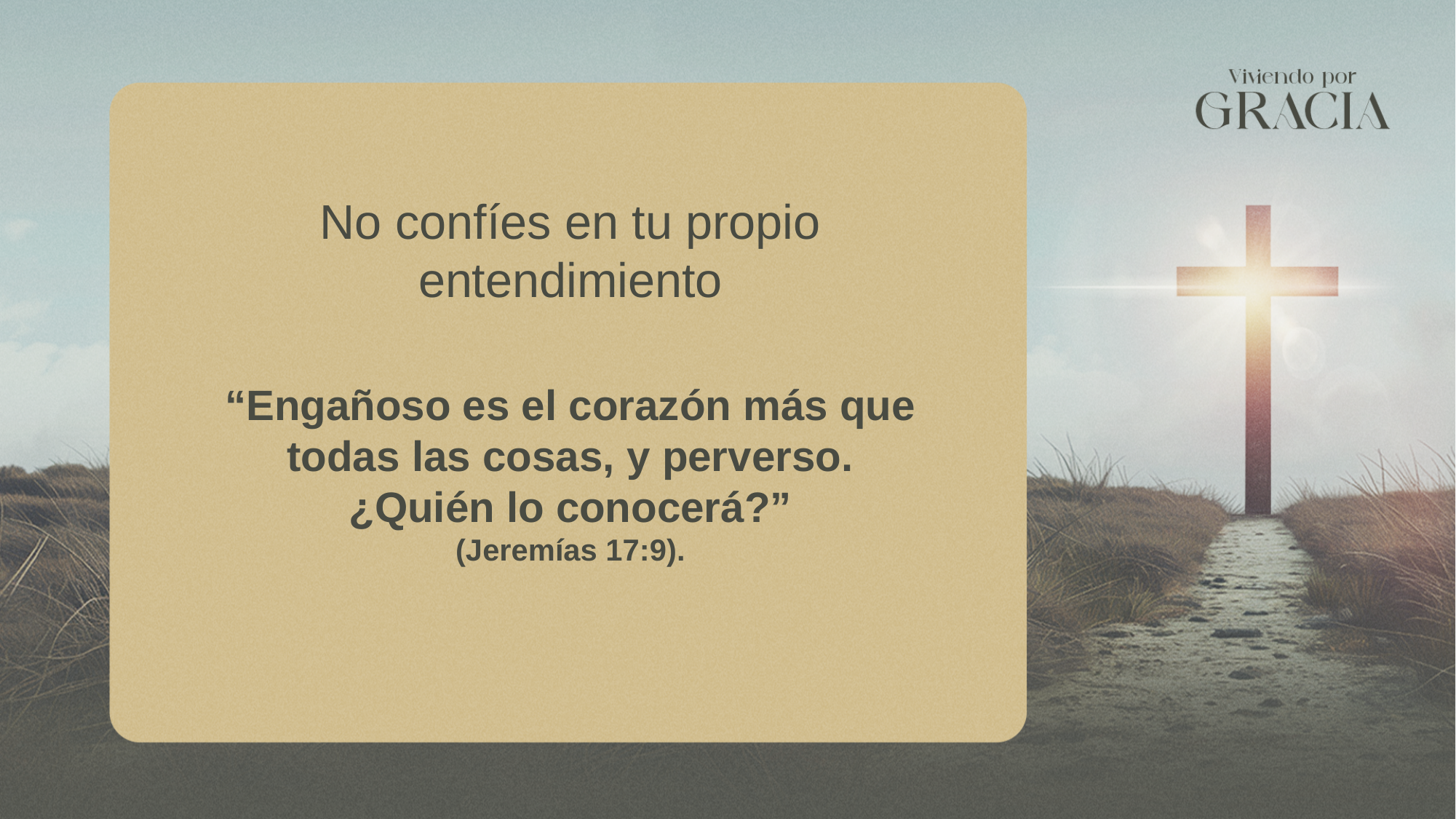

No confíes en tu propio entendimiento
“Engañoso es el corazón más que todas las cosas, y perverso. ¿Quién lo conocerá?”
(Jeremías 17:9).